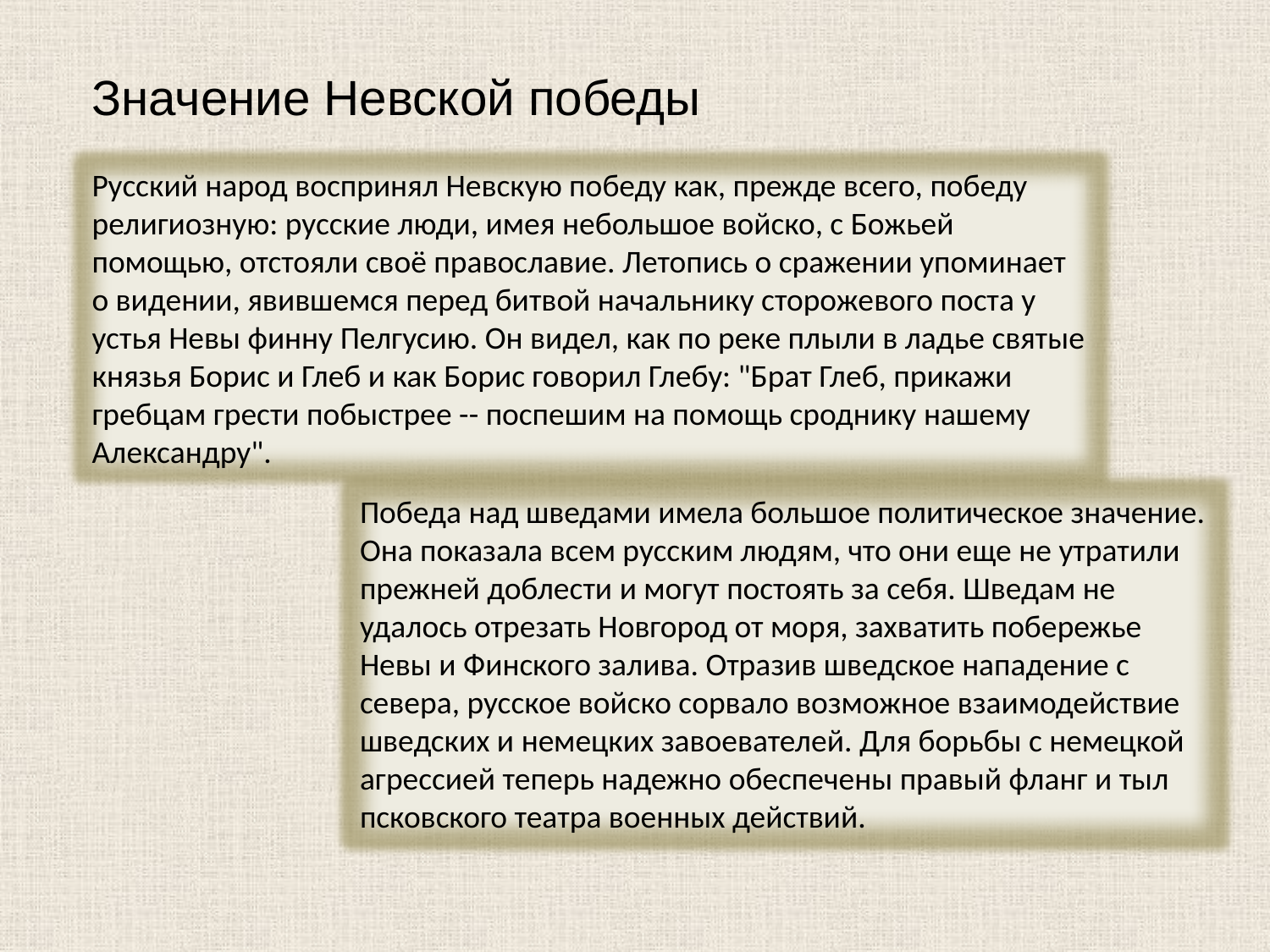

Значение Невской победы
Русский народ воспринял Невскую победу как, прежде всего, победу религиозную: русские люди, имея небольшое войско, с Божьей помощью, отстояли своё православие. Летопись о сражении упоминает о видении, явившемся перед битвой начальнику сторожевого поста у устья Невы финну Пелгусию. Он видел, как по реке плыли в ладье святые князья Борис и Глеб и как Борис говорил Глебу: "Брат Глеб, прикажи гребцам грести побыстрее -- поспешим на помощь сроднику нашему Александру".
Победа над шведами имела большое политическое значение. Она показала всем русским людям, что они еще не утратили прежней доблести и могут постоять за себя. Шведам не удалось отрезать Новгород от моря, захватить побережье Невы и Финского залива. Отразив шведское нападение с севера, русское войско сорвало возможное взаимодействие шведских и немецких завоевателей. Для борьбы с немецкой агрессией теперь надежно обеспечены правый фланг и тыл псковского театра военных действий.